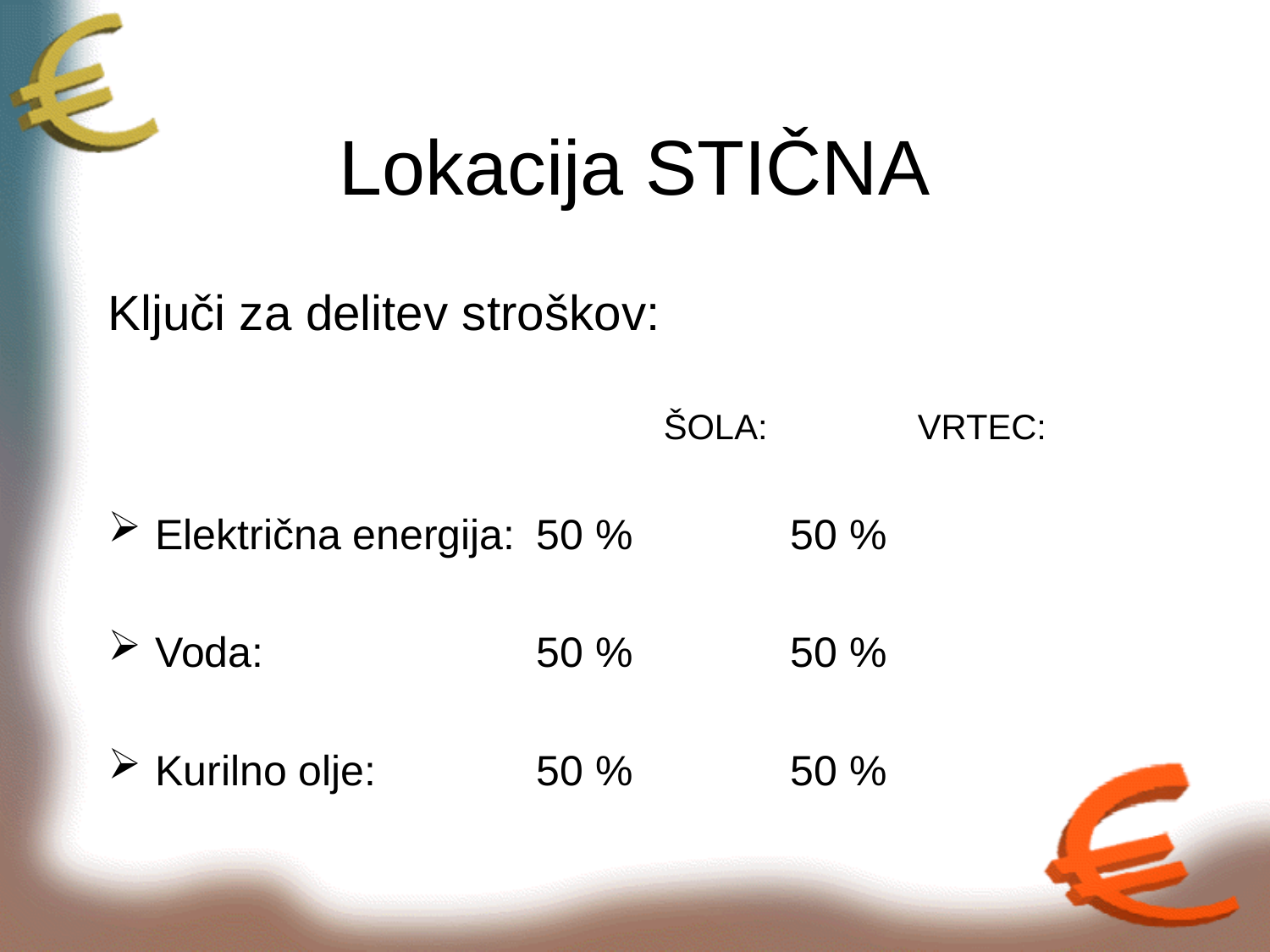

# Lokacija STIČNA
Ključi za delitev stroškov:

					ŠOLA:		VRTEC:

Električna energija:	50 %		50 %

Voda:			50 %		50 %

Kurilno olje:		50 %		50 %